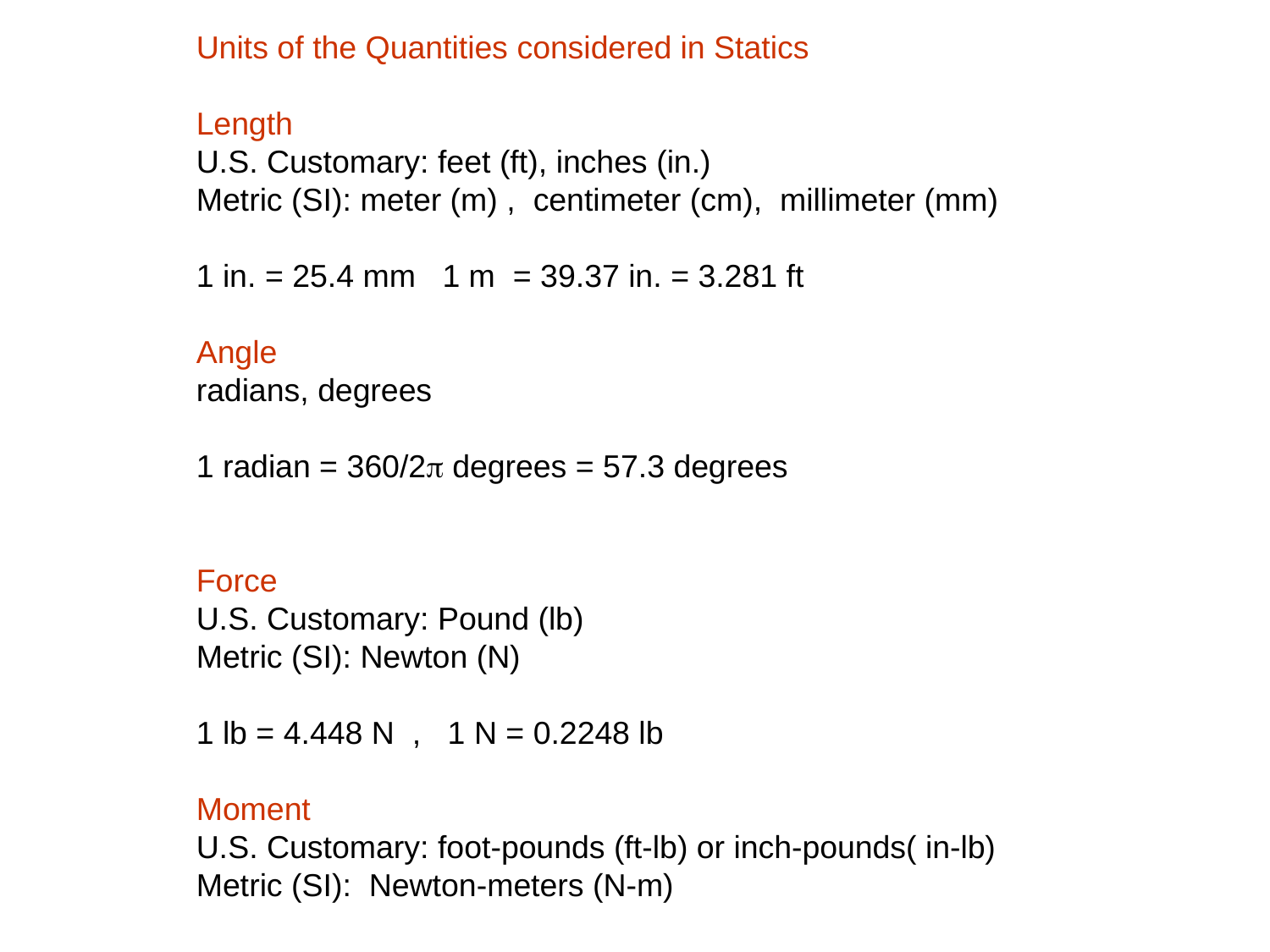

Units of the Quantities considered in Statics

Length
U.S. Customary: feet (ft), inches (in.)
Metric (SI): meter (m) ,  centimeter (cm),  millimeter (mm)

1 in. = 25.4 mm   1 m  = 39.37 in. = 3.281 ft

Angle
radians, degrees

1 radian = 360/2π degrees = 57.3 degrees

Force
U.S. Customary: Pound (lb)
Metric (SI): Newton (N)

1 lb = 4.448 N  ,   1 N = 0.2248 lb

Moment
U.S. Customary: foot-pounds (ft-lb) or inch-pounds( in-lb)
Metric (SI):  Newton-meters (N-m)